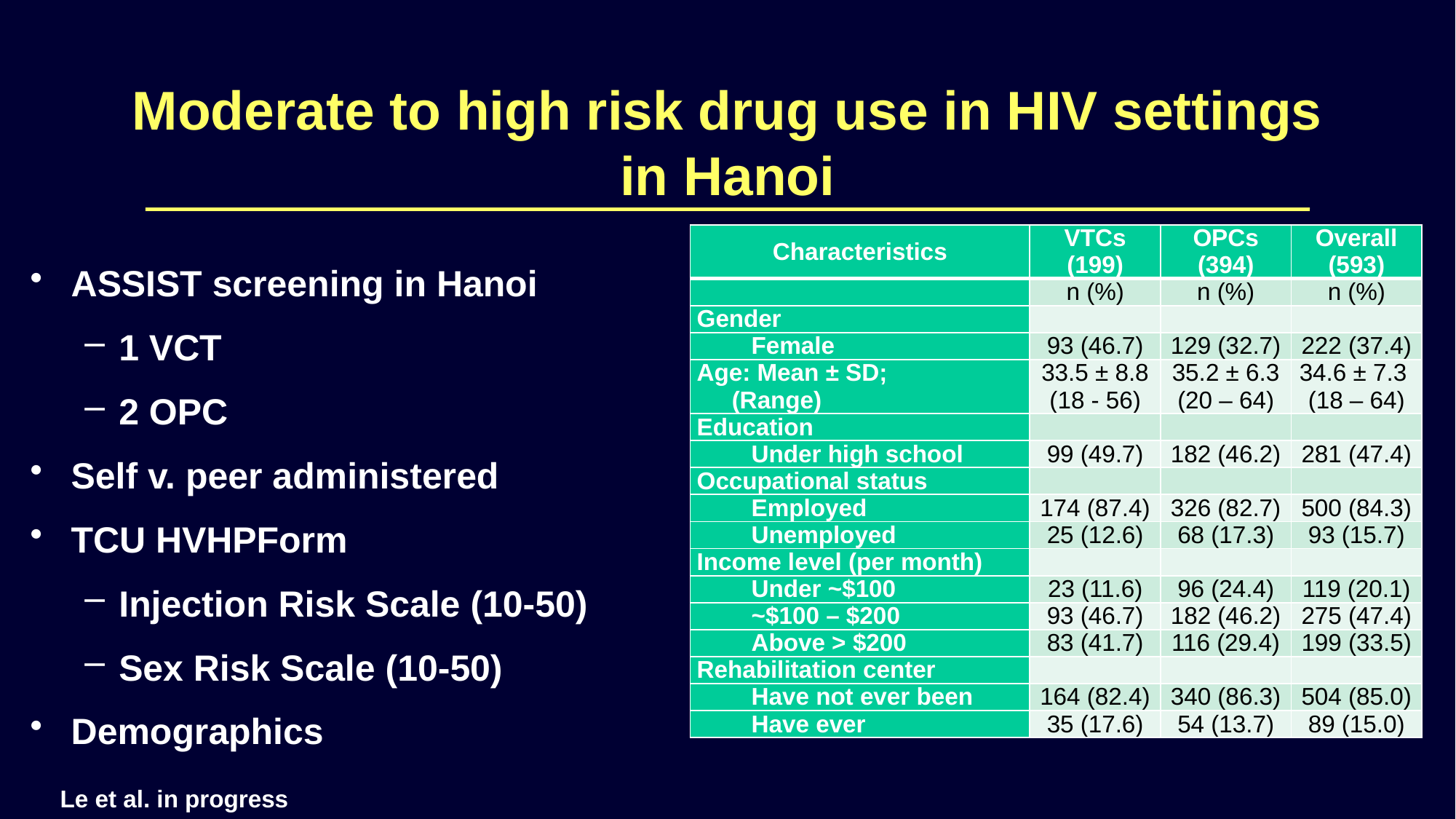

# Moderate to high risk drug use in HIV settings in Hanoi
| Characteristics | VTCs (199) | OPCs (394) | Overall (593) |
| --- | --- | --- | --- |
|  | n (%) | n (%) | n (%) |
| Gender |  |  |  |
| Female | 93 (46.7) | 129 (32.7) | 222 (37.4) |
| Age: Mean ± SD; (Range) | 33.5 ± 8.8 (18 - 56) | 35.2 ± 6.3 (20 – 64) | 34.6 ± 7.3 (18 – 64) |
| Education |  |  |  |
| Under high school | 99 (49.7) | 182 (46.2) | 281 (47.4) |
| Occupational status |  |  |  |
| Employed | 174 (87.4) | 326 (82.7) | 500 (84.3) |
| Unemployed | 25 (12.6) | 68 (17.3) | 93 (15.7) |
| Income level (per month) |  |  |  |
| Under ~$100 | 23 (11.6) | 96 (24.4) | 119 (20.1) |
| ~$100 – $200 | 93 (46.7) | 182 (46.2) | 275 (47.4) |
| Above > $200 | 83 (41.7) | 116 (29.4) | 199 (33.5) |
| Rehabilitation center |  |  |  |
| Have not ever been | 164 (82.4) | 340 (86.3) | 504 (85.0) |
| Have ever | 35 (17.6) | 54 (13.7) | 89 (15.0) |
ASSIST screening in Hanoi
1 VCT
2 OPC
Self v. peer administered
TCU HVHPForm
Injection Risk Scale (10-50)
Sex Risk Scale (10-50)
Demographics
Le et al. in progress